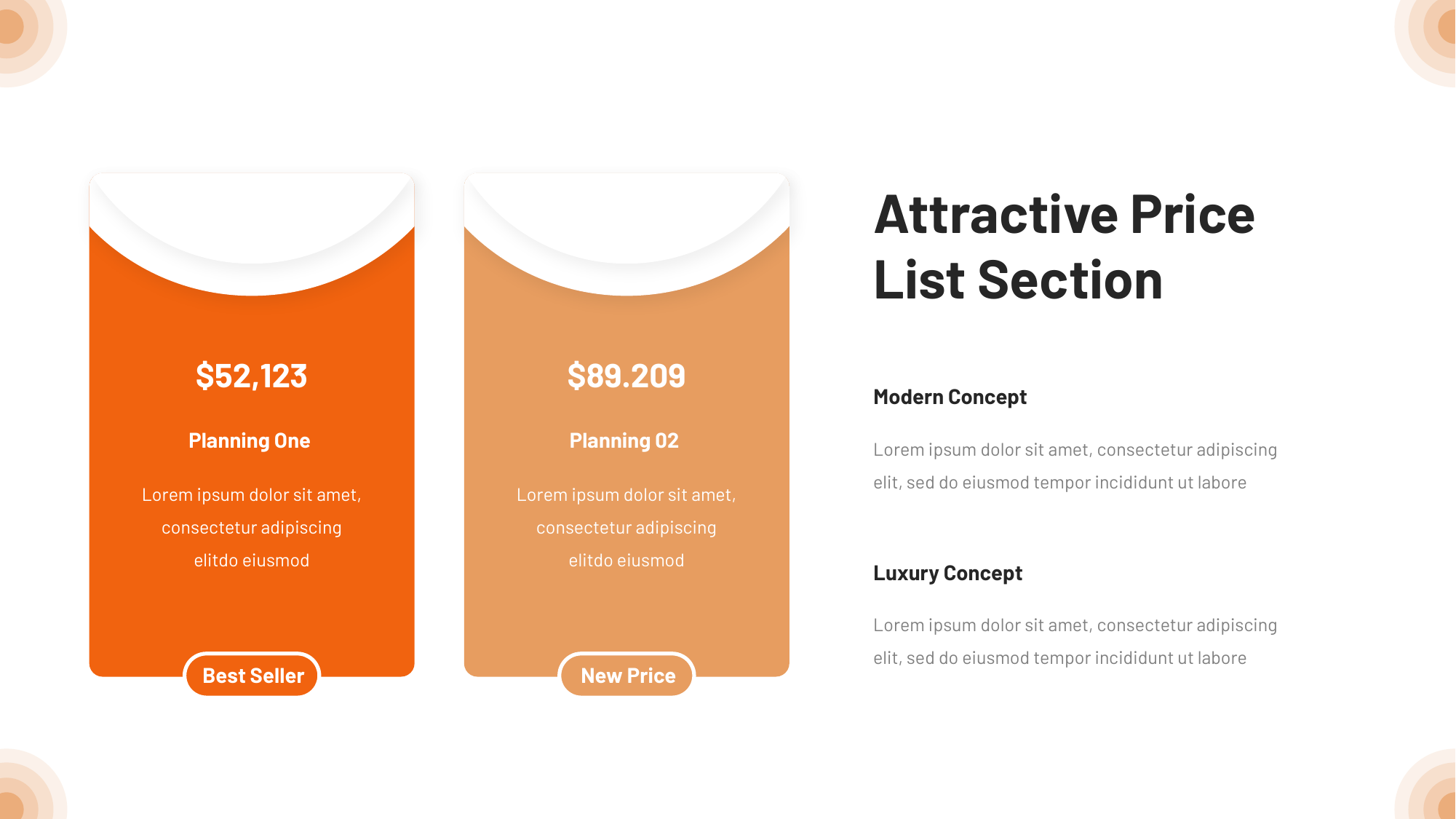

Attractive Price List Section
$52,123
$89.209
Modern Concept
Planning One
Planning 02
Lorem ipsum dolor sit amet, consectetur adipiscing elit, sed do eiusmod tempor incididunt ut labore
Lorem ipsum dolor sit amet, consectetur adipiscing elitdo eiusmod
Lorem ipsum dolor sit amet, consectetur adipiscing elitdo eiusmod
Luxury Concept
Lorem ipsum dolor sit amet, consectetur adipiscing elit, sed do eiusmod tempor incididunt ut labore

Best Seller
New Price